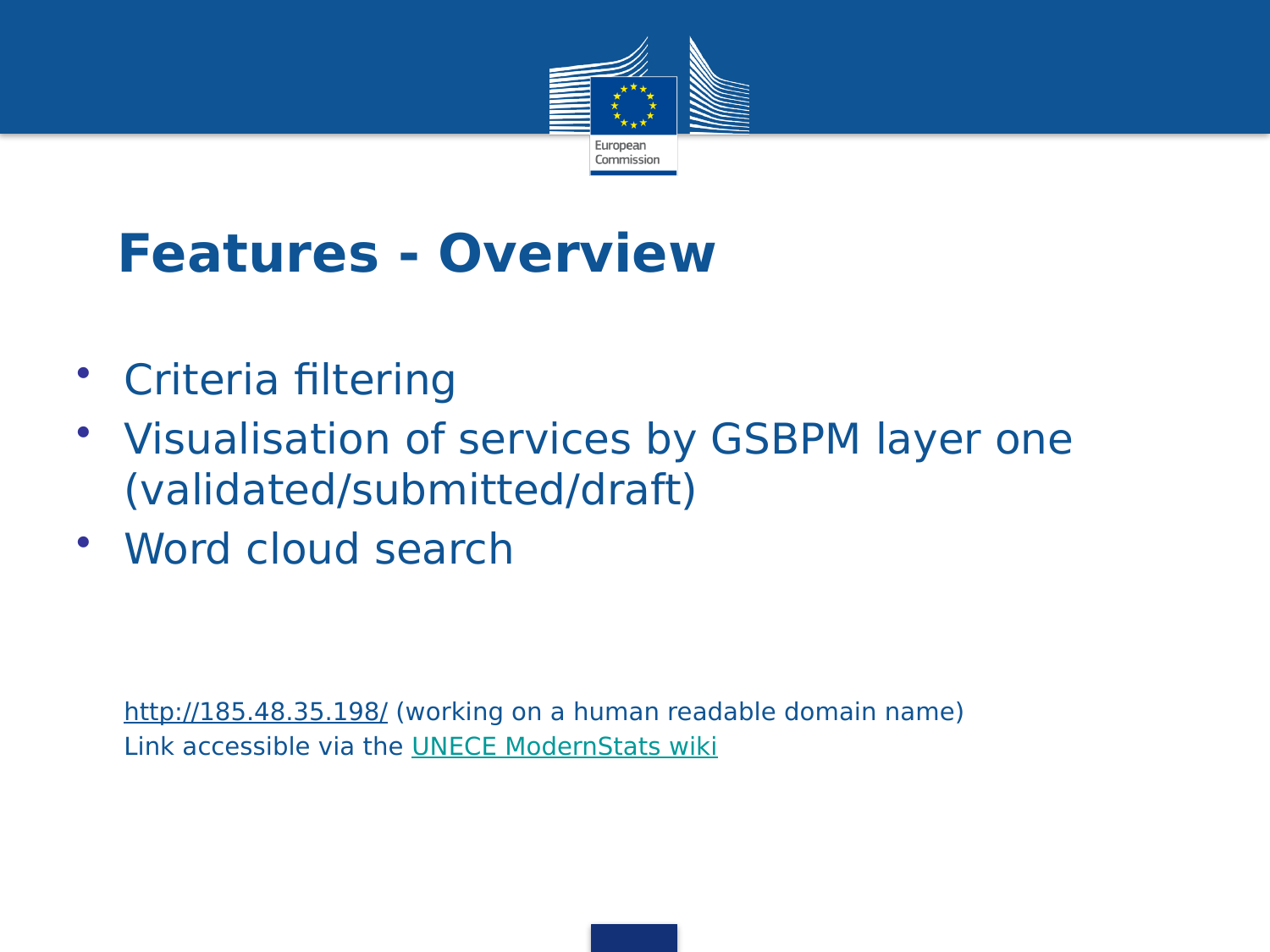

# Features - Overview
Criteria filtering
Visualisation of services by GSBPM layer one (validated/submitted/draft)
Word cloud search

http://185.48.35.198/ (working on a human readable domain name)
Link accessible via the UNECE ModernStats wiki